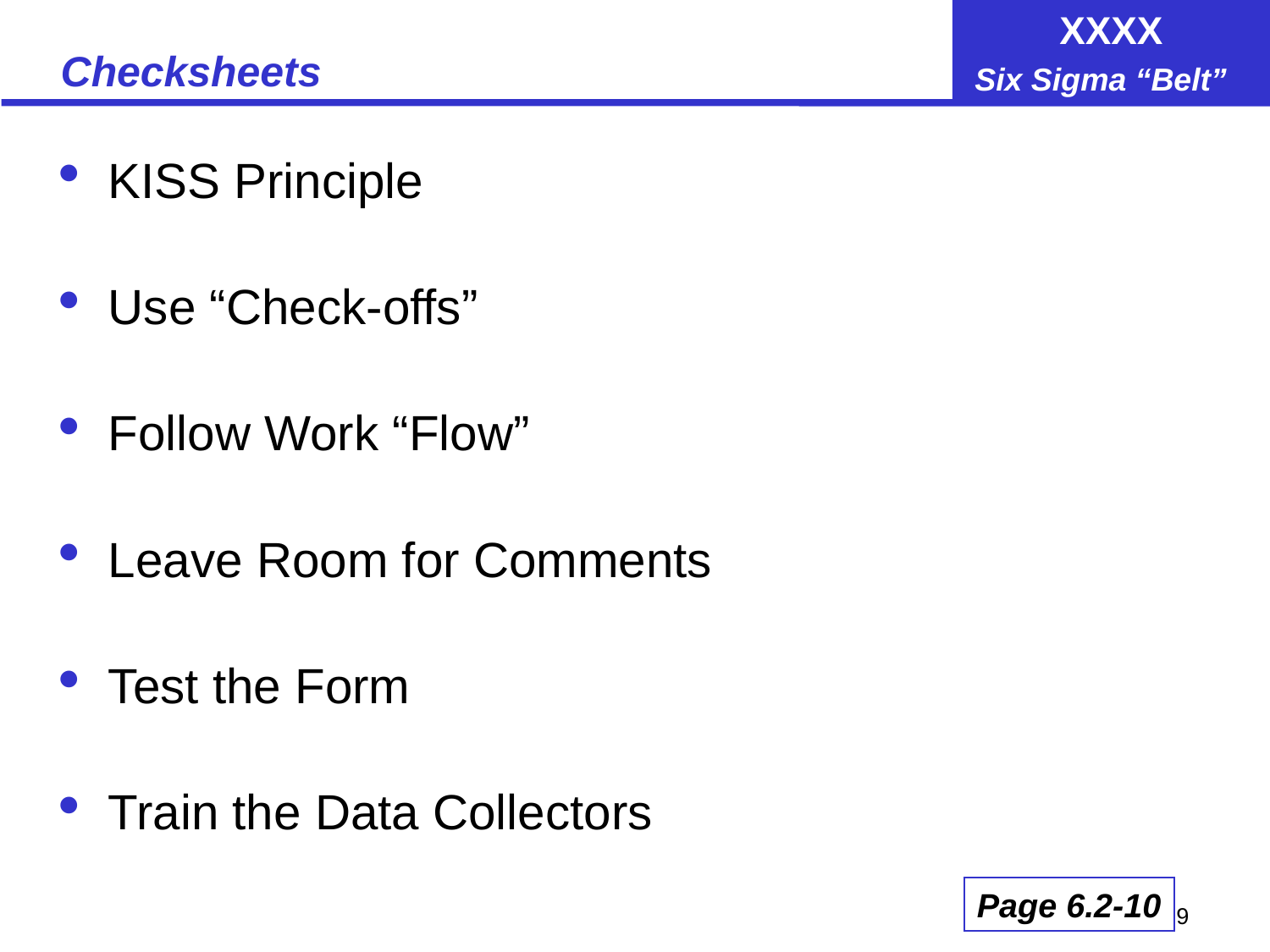

# Checksheets
KISS Principle

Use “Check-offs”

Follow Work “Flow”

Leave Room for Comments

Test the Form

Train the Data Collectors
Page 6.2-10